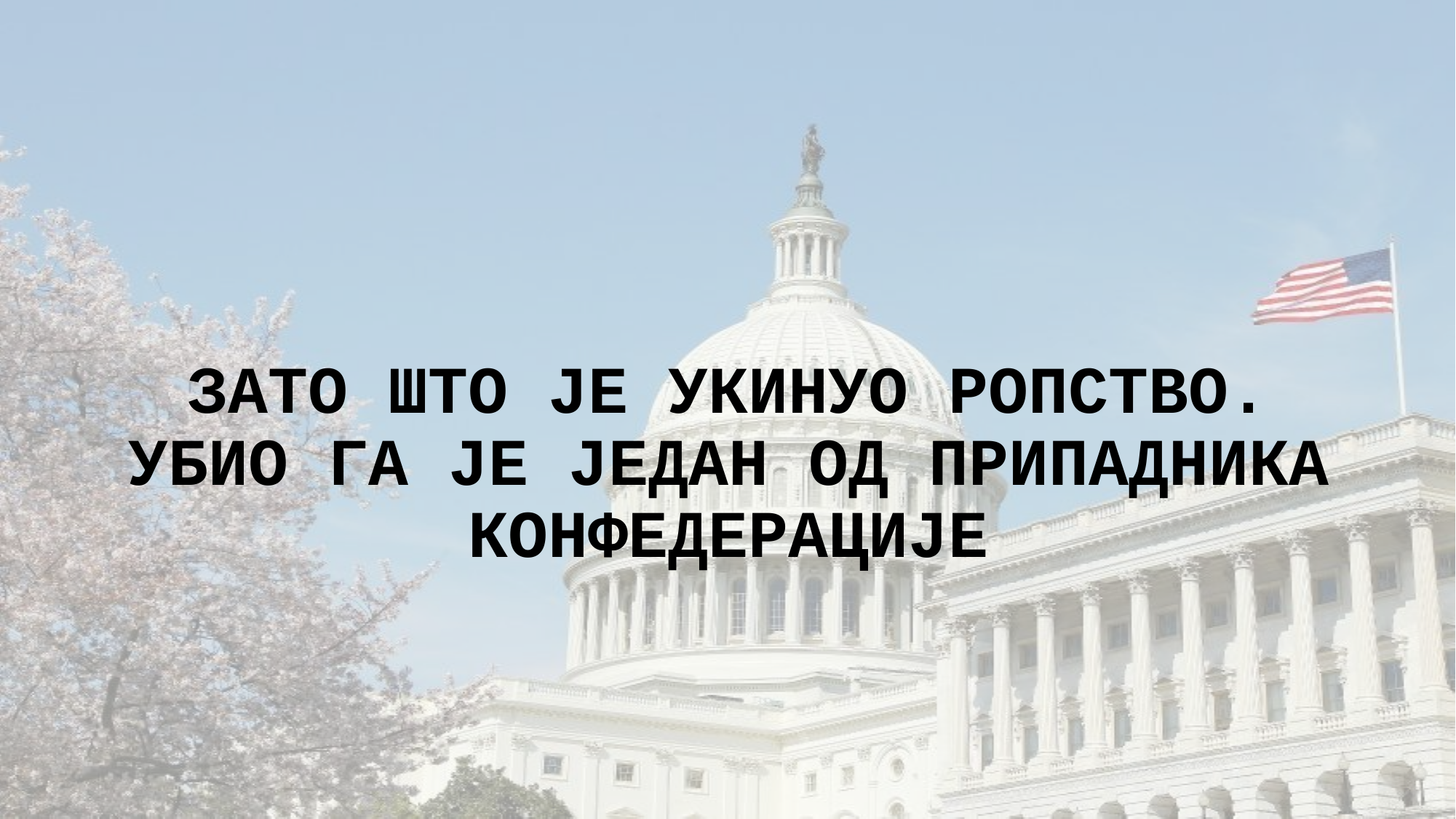

# ЗАТО ШТО ЈЕ УКИНУО РОПСТВО. УБИО ГА ЈЕ ЈЕДАН ОД ПРИПАДНИКА КОНФЕДЕРАЦИЈЕ